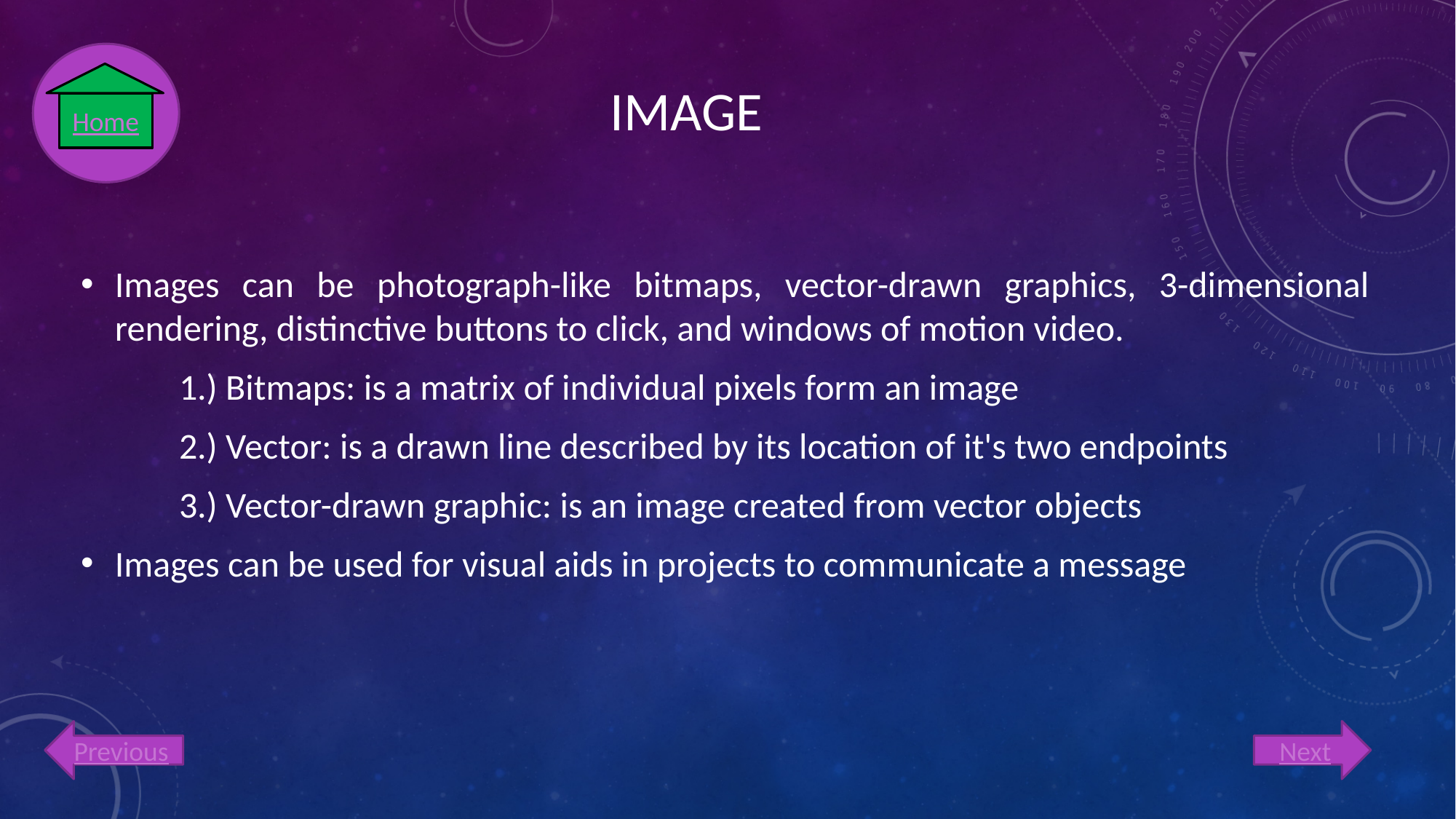

# Image

Home
Images can be photograph-like bitmaps, vector-drawn graphics, 3-dimensional rendering, distinctive buttons to click, and windows of motion video.
            1.) Bitmaps: is a matrix of individual pixels form an image
            2.) Vector: is a drawn line described by its location of it's two endpoints
            3.) Vector-drawn graphic: is an image created from vector objects
Images can be used for visual aids in projects to communicate a message
Next
Previous